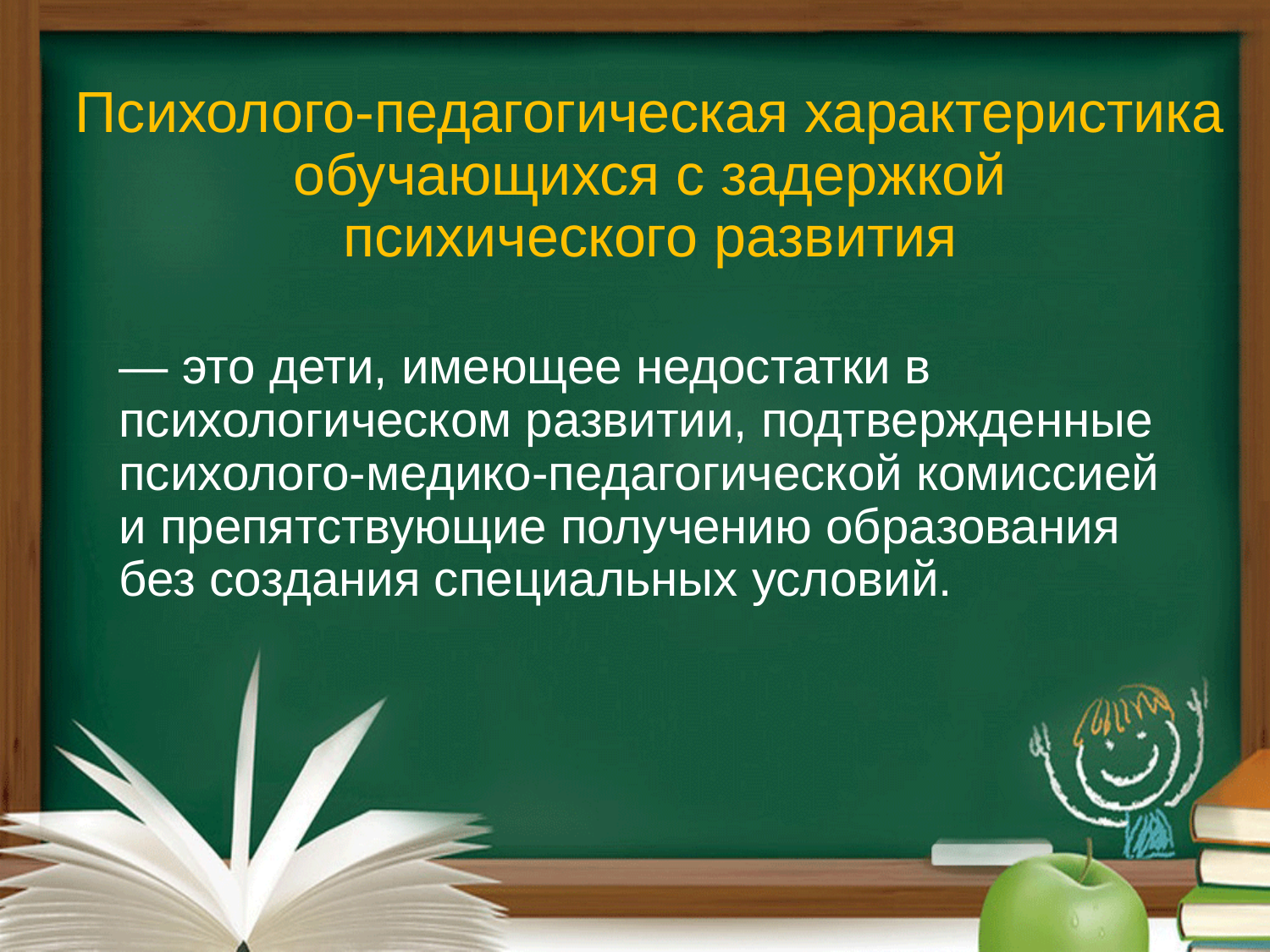

# Психолого-педагогическая характеристика обучающихся с задержкой психического развития
— это дети, имеющее недостатки в психологическом развитии, подтвержденные психолого-медико-педагогической комиссией и препятствующие получению образования без создания специальных условий.